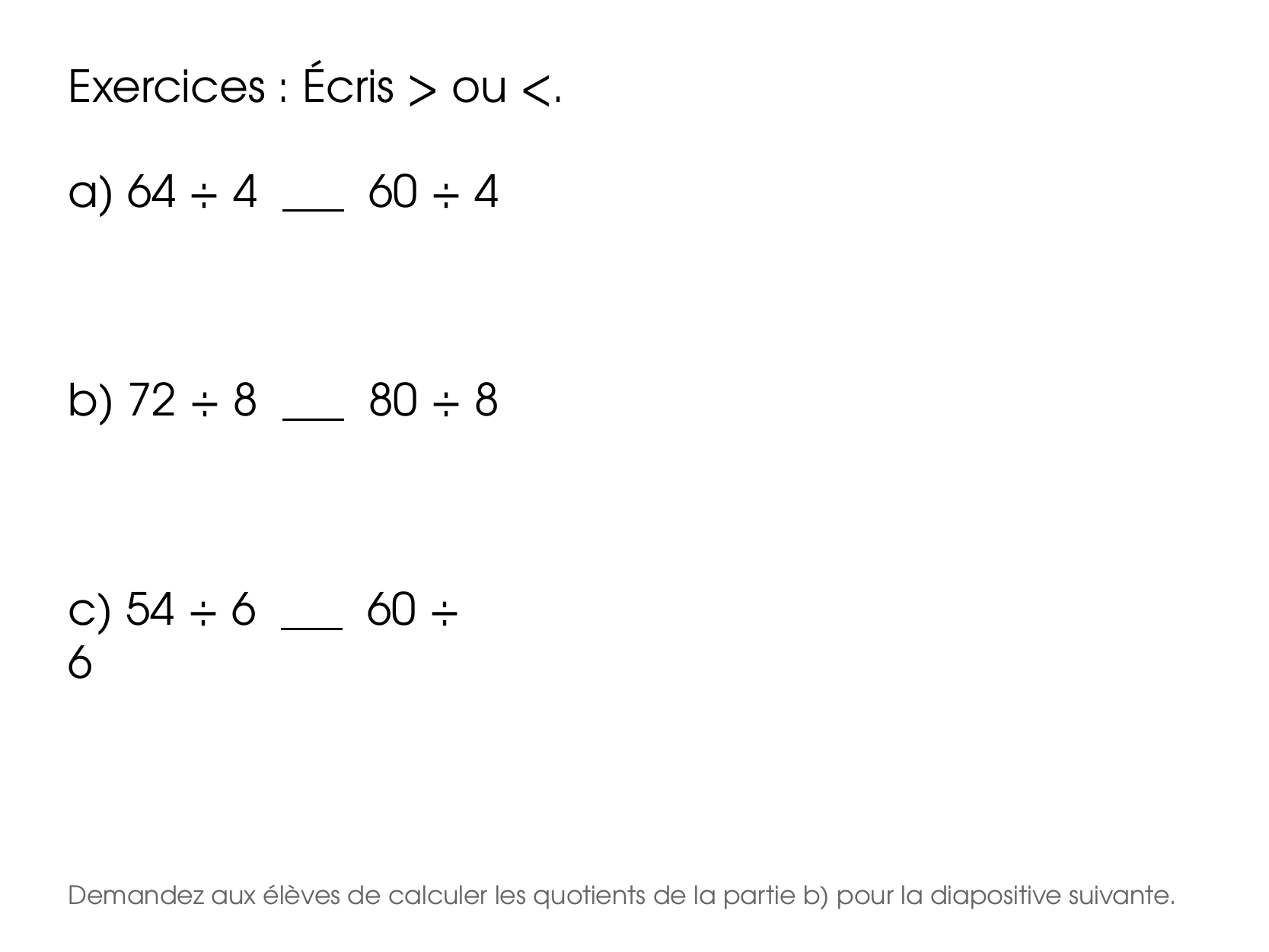

Exercices : Écris > ou <.
a) 64 ÷ 4         60 ÷ 4
b) 72 ÷ 8         80 ÷ 8
c) 54 ÷ 6         60 ÷ 6
Demandez aux élèves de calculer les quotients de la partie b) pour la diapositive suivante.